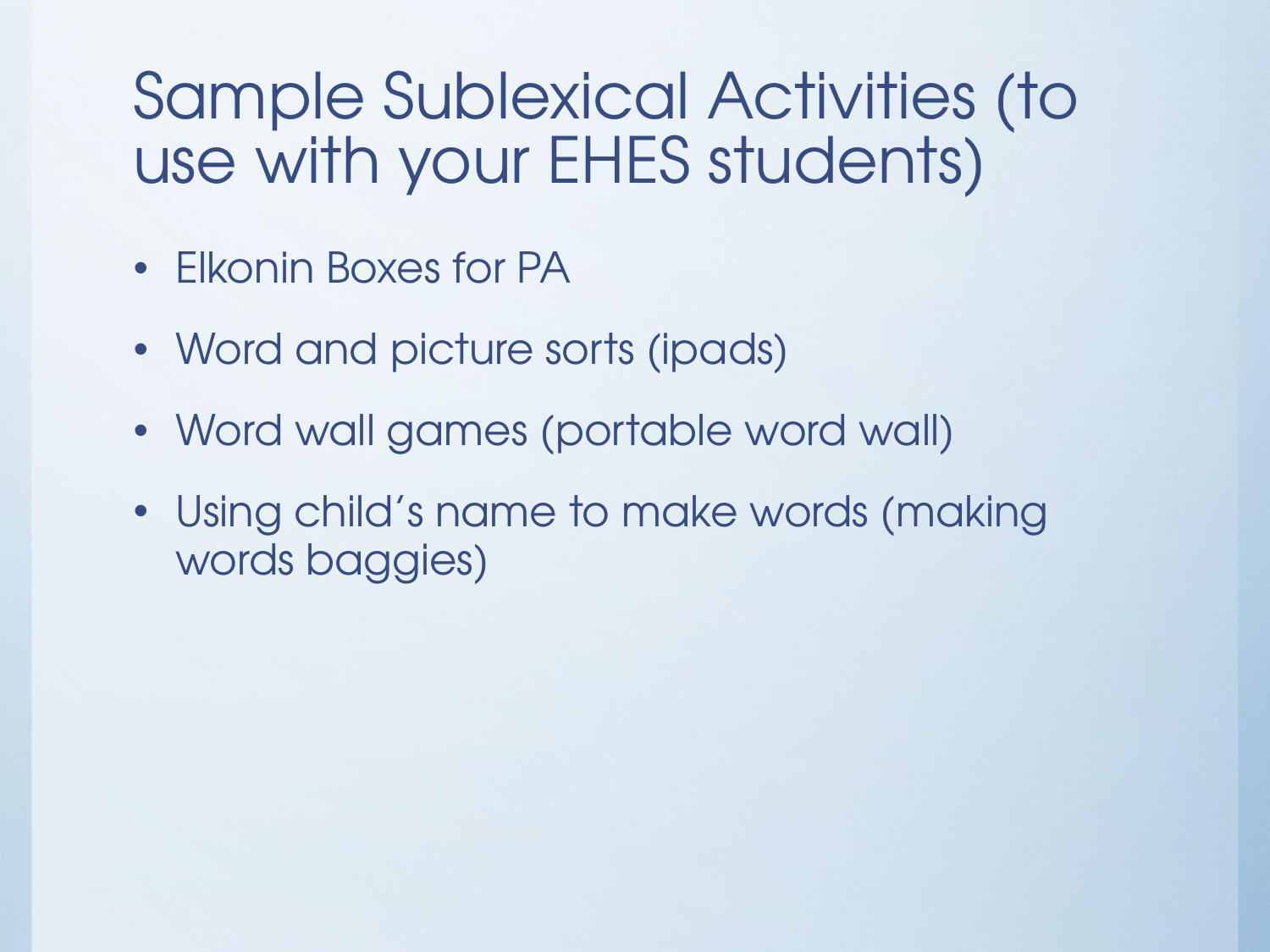

# Sample Sublexical Activities (to use with your EHES students)
Elkonin Boxes for PA
Word and picture sorts (ipads)
Word wall games (portable word wall)
Using child’s name to make words (making words baggies)